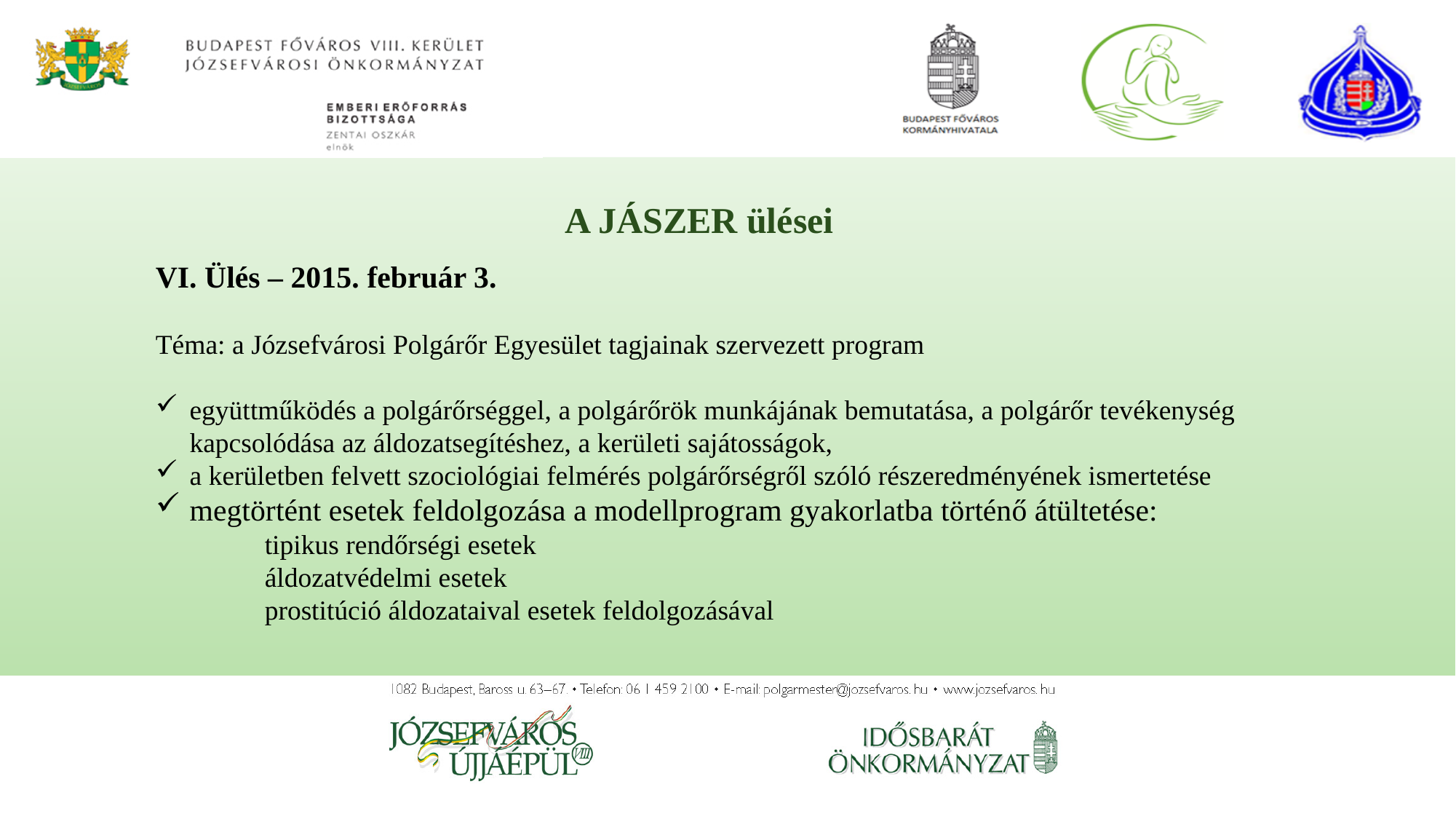

A JÁSZER ülései
VI. Ülés – 2015. február 3.
Téma: a Józsefvárosi Polgárőr Egyesület tagjainak szervezett program

együttműködés a polgárőrséggel, a polgárőrök munkájának bemutatása, a polgárőr tevékenység kapcsolódása az áldozatsegítéshez, a kerületi sajátosságok,
a kerületben felvett szociológiai felmérés polgárőrségről szóló részeredményének ismertetése
megtörtént esetek feldolgozása a modellprogram gyakorlatba történő átültetése:
	tipikus rendőrségi esetek
	áldozatvédelmi esetek
	prostitúció áldozataival esetek feldolgozásával